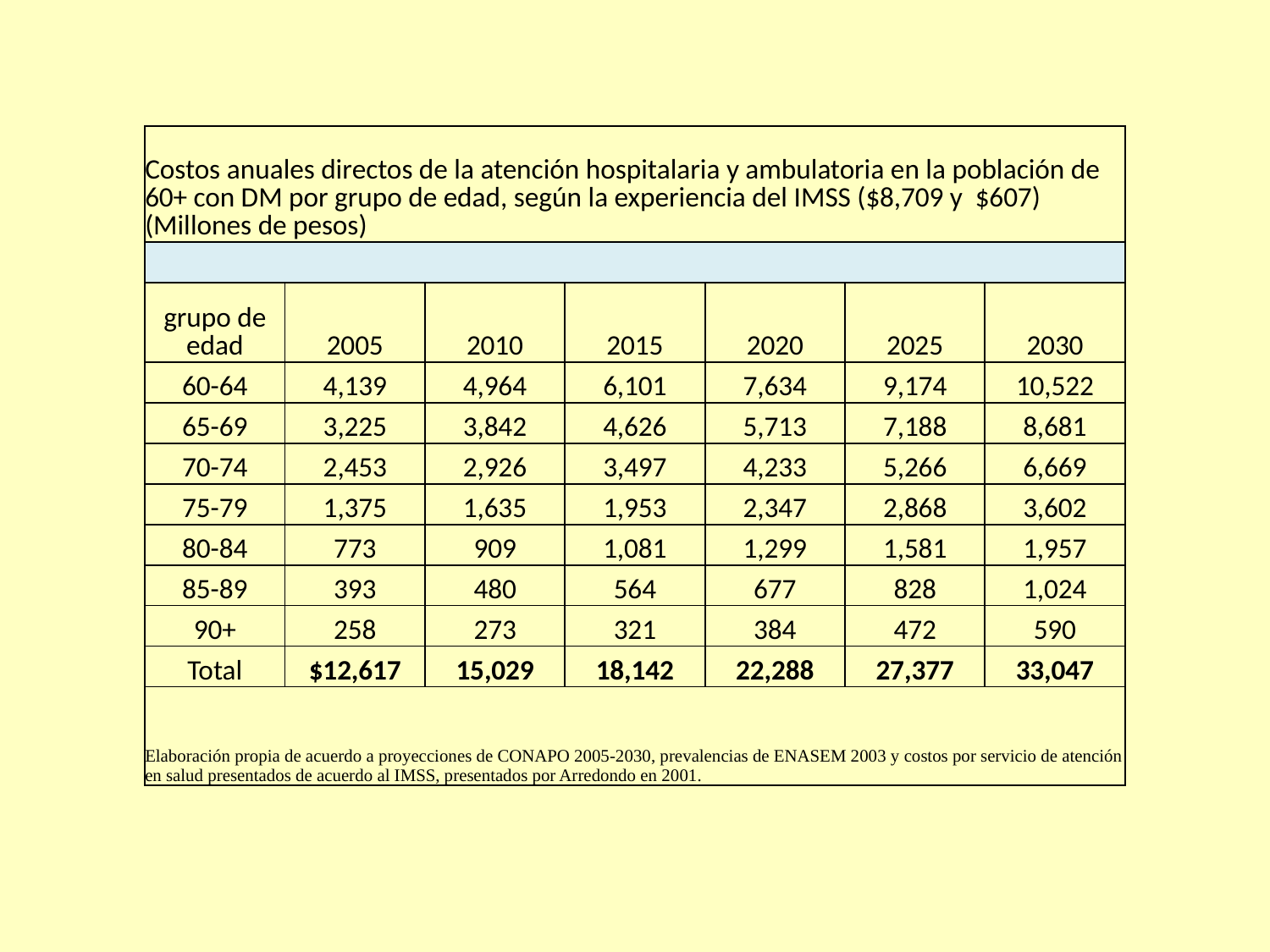

| Costos anuales directos de la atención hospitalaria y ambulatoria en la población de 60+ con DM por grupo de edad, según la experiencia del IMSS ($8,709 y $607) (Millones de pesos) |  |  |  |  |  |  |
| --- | --- | --- | --- | --- | --- | --- |
|  |  |  |  |  |  |  |
| grupo de edad | 2005 | 2010 | 2015 | 2020 | 2025 | 2030 |
| 60-64 | 4,139 | 4,964 | 6,101 | 7,634 | 9,174 | 10,522 |
| 65-69 | 3,225 | 3,842 | 4,626 | 5,713 | 7,188 | 8,681 |
| 70-74 | 2,453 | 2,926 | 3,497 | 4,233 | 5,266 | 6,669 |
| 75-79 | 1,375 | 1,635 | 1,953 | 2,347 | 2,868 | 3,602 |
| 80-84 | 773 | 909 | 1,081 | 1,299 | 1,581 | 1,957 |
| 85-89 | 393 | 480 | 564 | 677 | 828 | 1,024 |
| 90+ | 258 | 273 | 321 | 384 | 472 | 590 |
| Total | $12,617 | 15,029 | 18,142 | 22,288 | 27,377 | 33,047 |
| Elaboración propia de acuerdo a proyecciones de CONAPO 2005-2030, prevalencias de ENASEM 2003 y costos por servicio de atención en salud presentados de acuerdo al IMSS, presentados por Arredondo en 2001. |  |  |  |  |  |  |